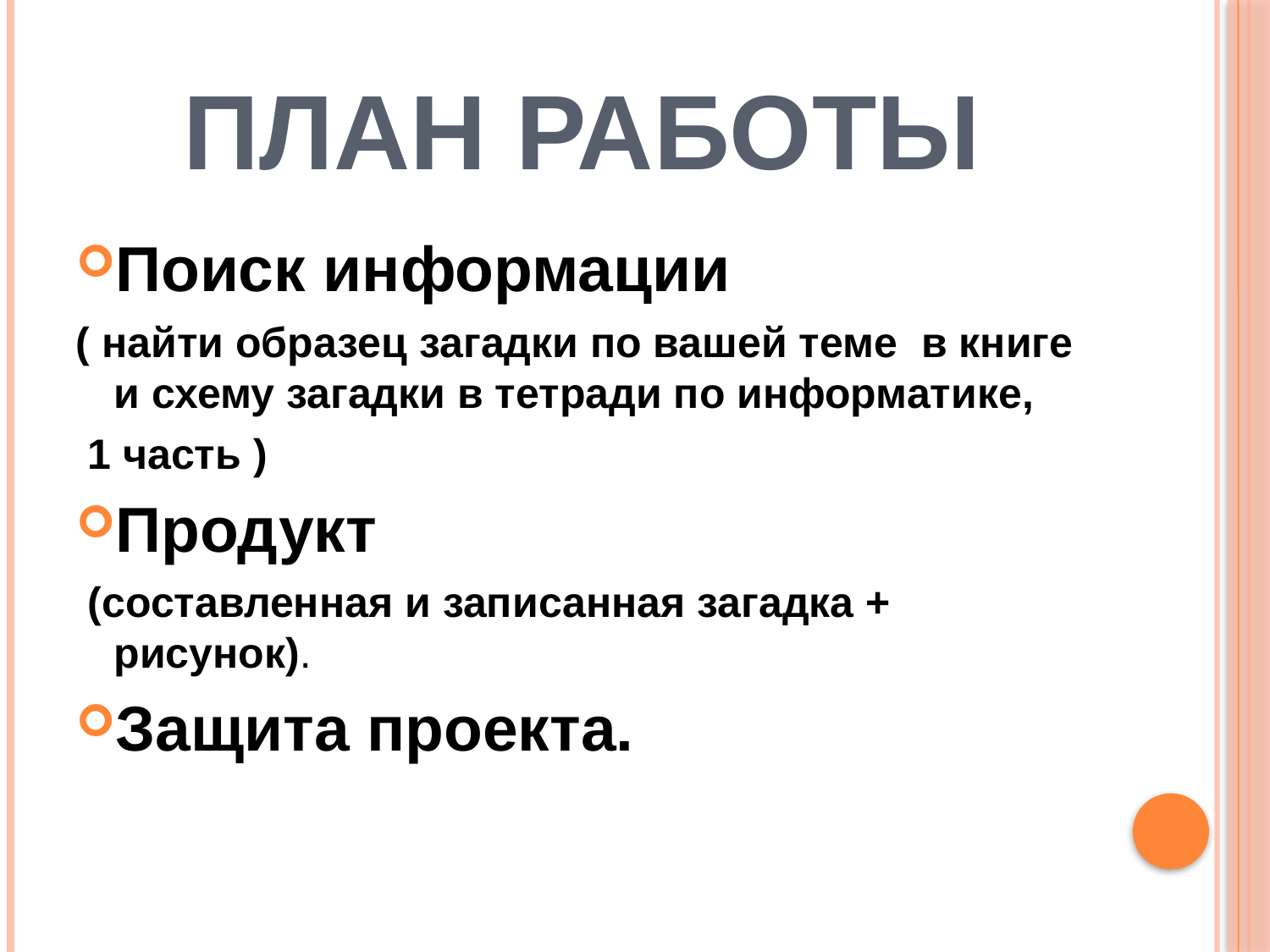

# план работы
Поиск информации
( найти образец загадки по вашей теме  в книге и схему загадки в тетради по информатике,
 1 часть )
Продукт
 (составленная и записанная загадка + рисунок).
Защита проекта.